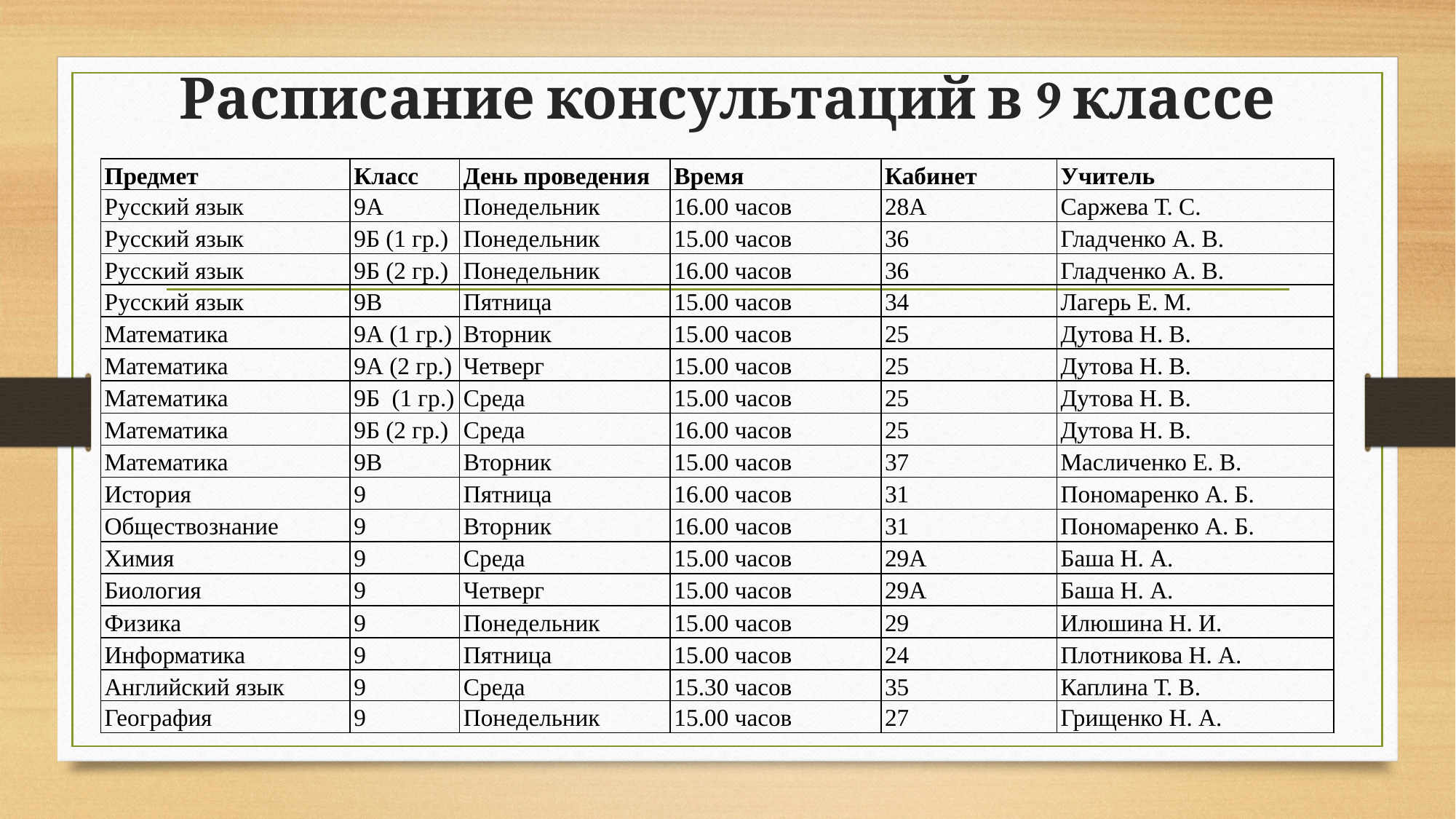

# Расписание консультаций в 9 классе
| Предмет | Класс | День проведения | Время | Кабинет | Учитель |
| --- | --- | --- | --- | --- | --- |
| Русский язык | 9А | Понедельник | 16.00 часов | 28А | Саржева Т. С. |
| Русский язык | 9Б (1 гр.) | Понедельник | 15.00 часов | 36 | Гладченко А. В. |
| Русский язык | 9Б (2 гр.) | Понедельник | 16.00 часов | 36 | Гладченко А. В. |
| Русский язык | 9В | Пятница | 15.00 часов | 34 | Лагерь Е. М. |
| Математика | 9А (1 гр.) | Вторник | 15.00 часов | 25 | Дутова Н. В. |
| Математика | 9А (2 гр.) | Четверг | 15.00 часов | 25 | Дутова Н. В. |
| Математика | 9Б (1 гр.) | Среда | 15.00 часов | 25 | Дутова Н. В. |
| Математика | 9Б (2 гр.) | Среда | 16.00 часов | 25 | Дутова Н. В. |
| Математика | 9В | Вторник | 15.00 часов | 37 | Масличенко Е. В. |
| История | 9 | Пятница | 16.00 часов | 31 | Пономаренко А. Б. |
| Обществознание | 9 | Вторник | 16.00 часов | 31 | Пономаренко А. Б. |
| Химия | 9 | Среда | 15.00 часов | 29А | Баша Н. А. |
| Биология | 9 | Четверг | 15.00 часов | 29А | Баша Н. А. |
| Физика | 9 | Понедельник | 15.00 часов | 29 | Илюшина Н. И. |
| Информатика | 9 | Пятница | 15.00 часов | 24 | Плотникова Н. А. |
| Английский язык | 9 | Среда | 15.30 часов | 35 | Каплина Т. В. |
| География | 9 | Понедельник | 15.00 часов | 27 | Грищенко Н. А. |